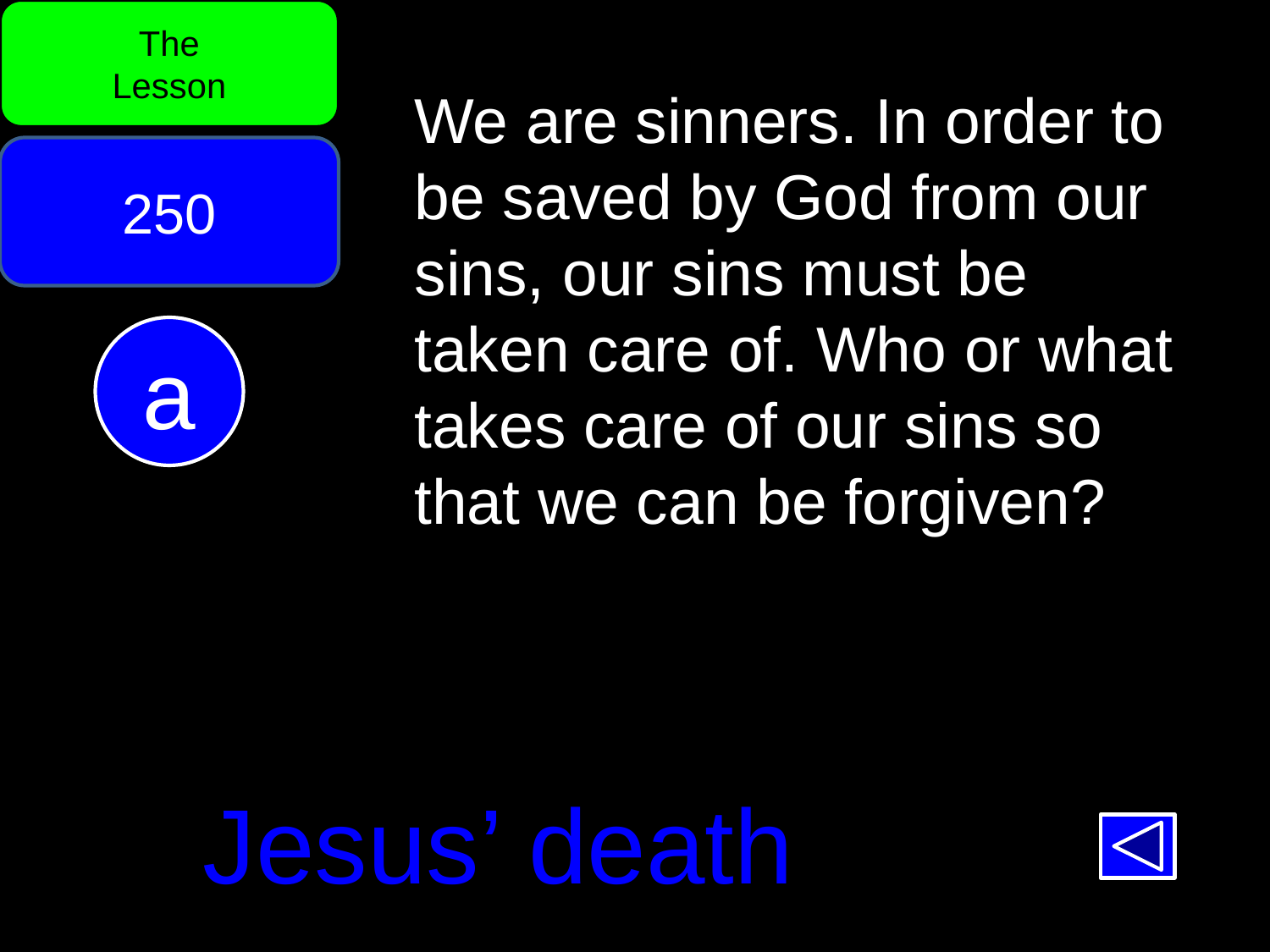

The
Lesson
We are sinners. In order to be saved by God from our sins, our sins must be taken care of. Who or what takes care of our sins so that we can be forgiven?
250
a
Jesus’ death